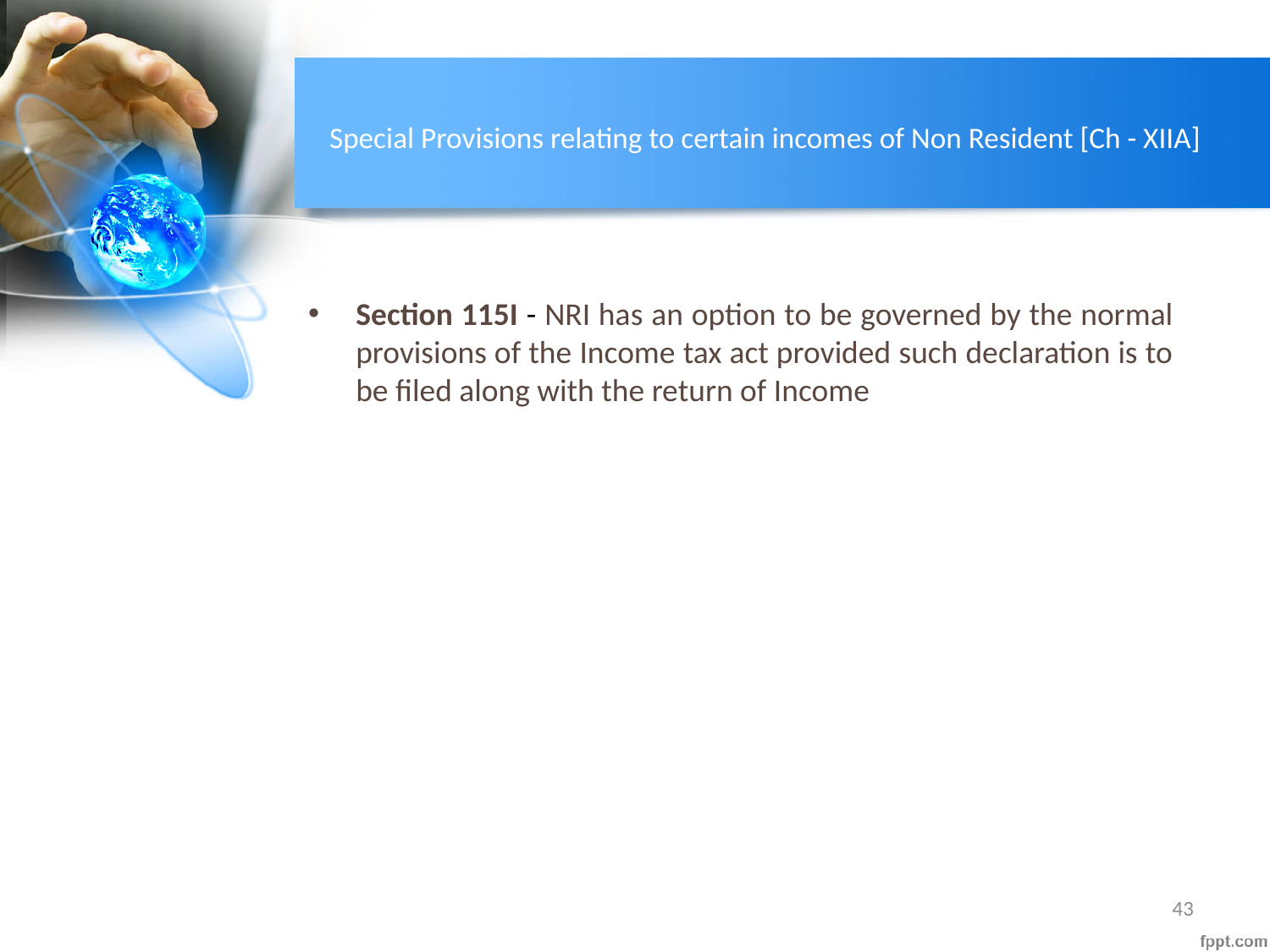

# Special Provisions relating to certain incomes of Non Resident [Ch - XIIA]

Section 115I - NRI has an option to be governed by the normal provisions of the Income tax act provided such declaration is to be filed along with the return of Income

43